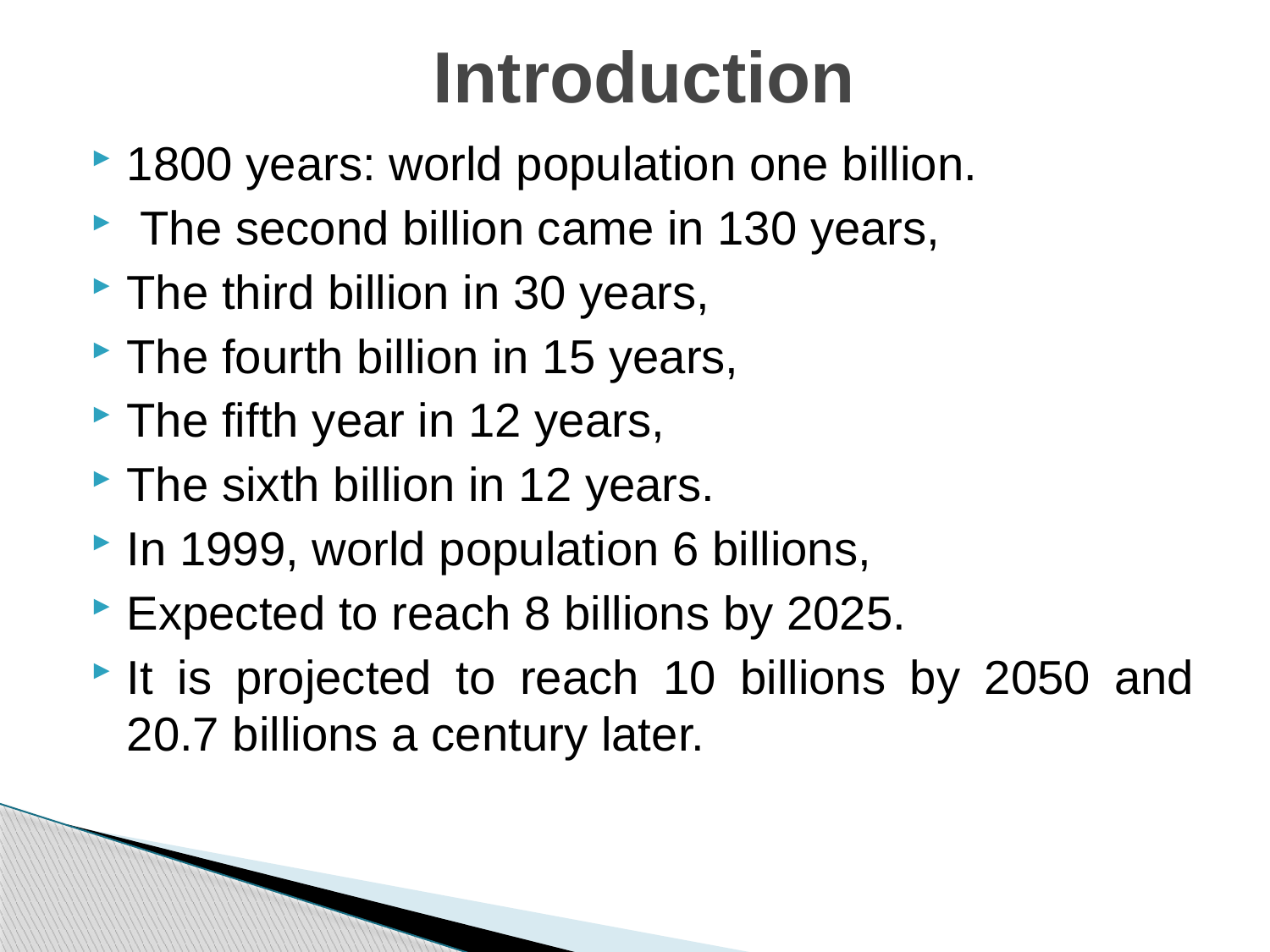

# Introduction
1800 years: world population one billion.
 The second billion came in 130 years,
The third billion in 30 years,
The fourth billion in 15 years,
The fifth year in 12 years,
The sixth billion in 12 years.
In 1999, world population 6 billions,
Expected to reach 8 billions by 2025.
It is projected to reach 10 billions by 2050 and 20.7 billions a century later.